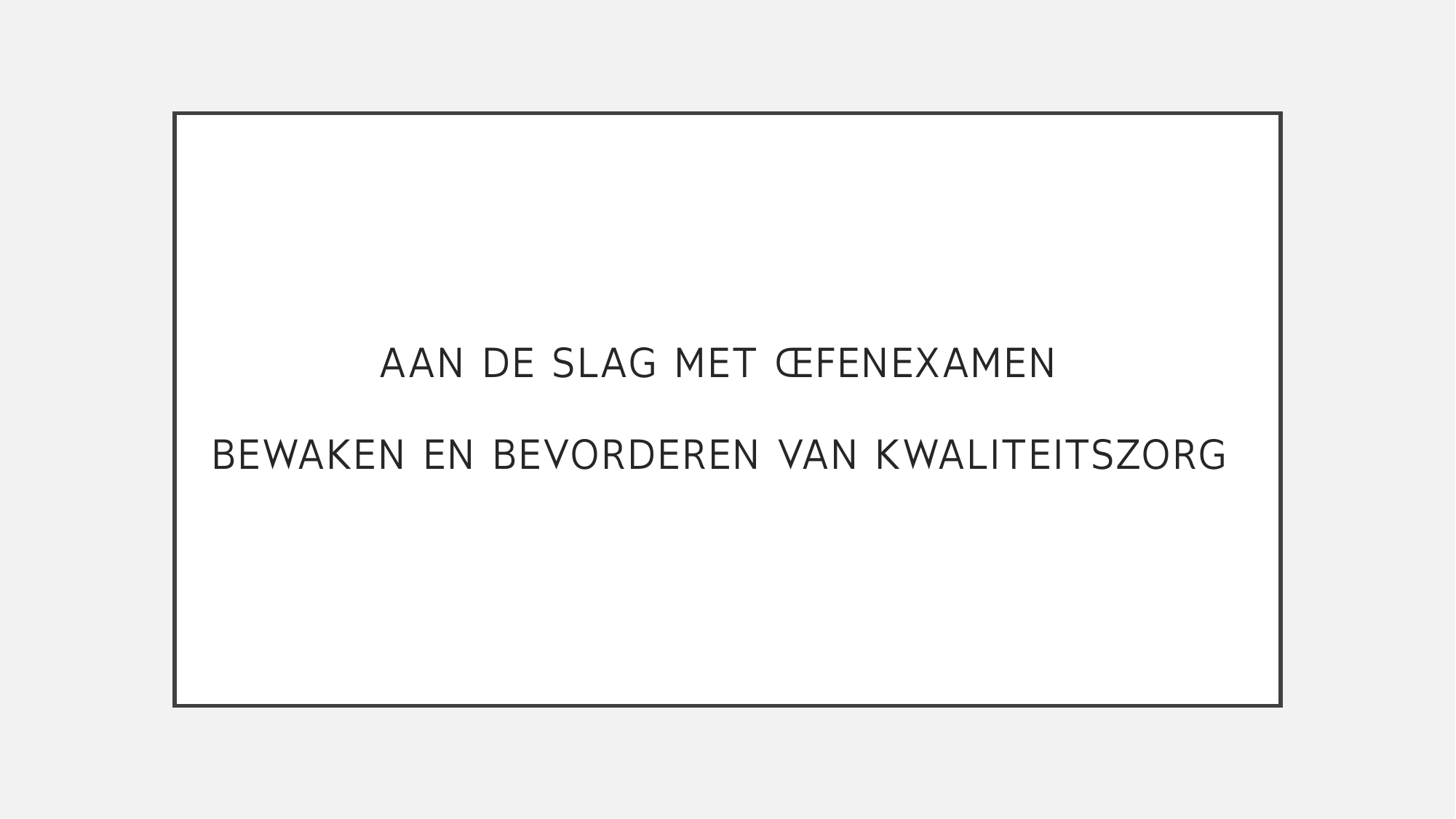

# Aan de slag met oefenexamen Bewaken en bevorderen van kwaliteitszorg